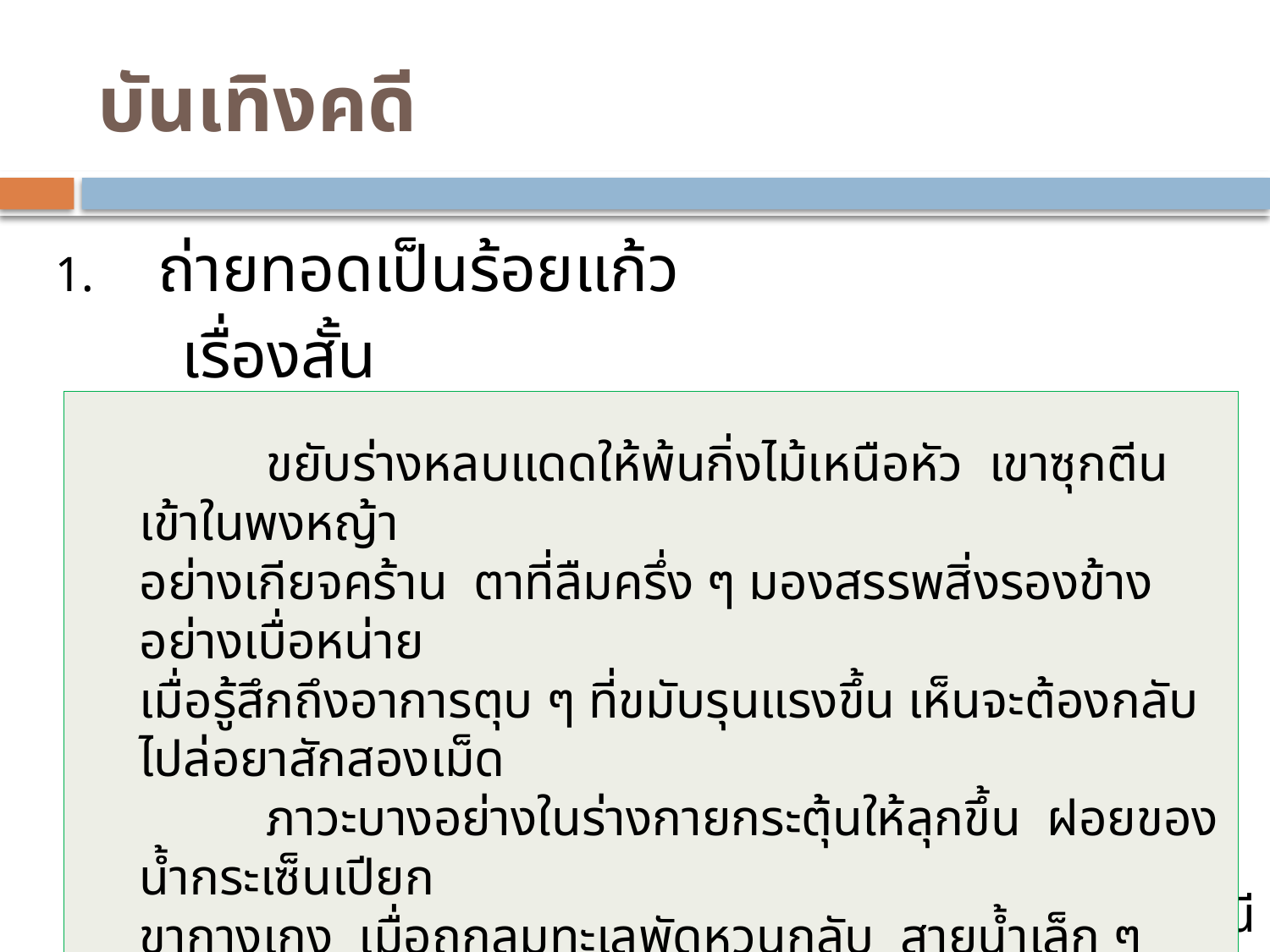

# บันเทิงคดี
ถ่ายทอดเป็นร้อยแก้ว
	เรื่องสั้น

					         นางไม้ของนัส  สุวรรณี  สุคนธา

	ขยับร่างหลบแดดให้พ้นกิ่งไม้เหนือหัว  เขาซุกตีนเข้าในพงหญ้า
อย่างเกียจคร้าน  ตาที่ลืมครึ่ง ๆ มองสรรพสิ่งรองข้างอย่างเบื่อหน่าย
เมื่อรู้สึกถึงอาการตุบ ๆ ที่ขมับรุนแรงขึ้น เห็นจะต้องกลับไปล่อยาสักสองเม็ด
	ภาวะบางอย่างในร่างกายกระตุ้นให้ลุกขึ้น  ฝอยของน้ำกระเซ็นเปียก
ขากางเกง  เมื่อถูกลมทะเลพัดหวนกลับ  สายน้ำเล็ก ๆ แวบวับกับแสงอาทิตย์
พราว ๆ ขาววับเหมือนงูสีเงิน